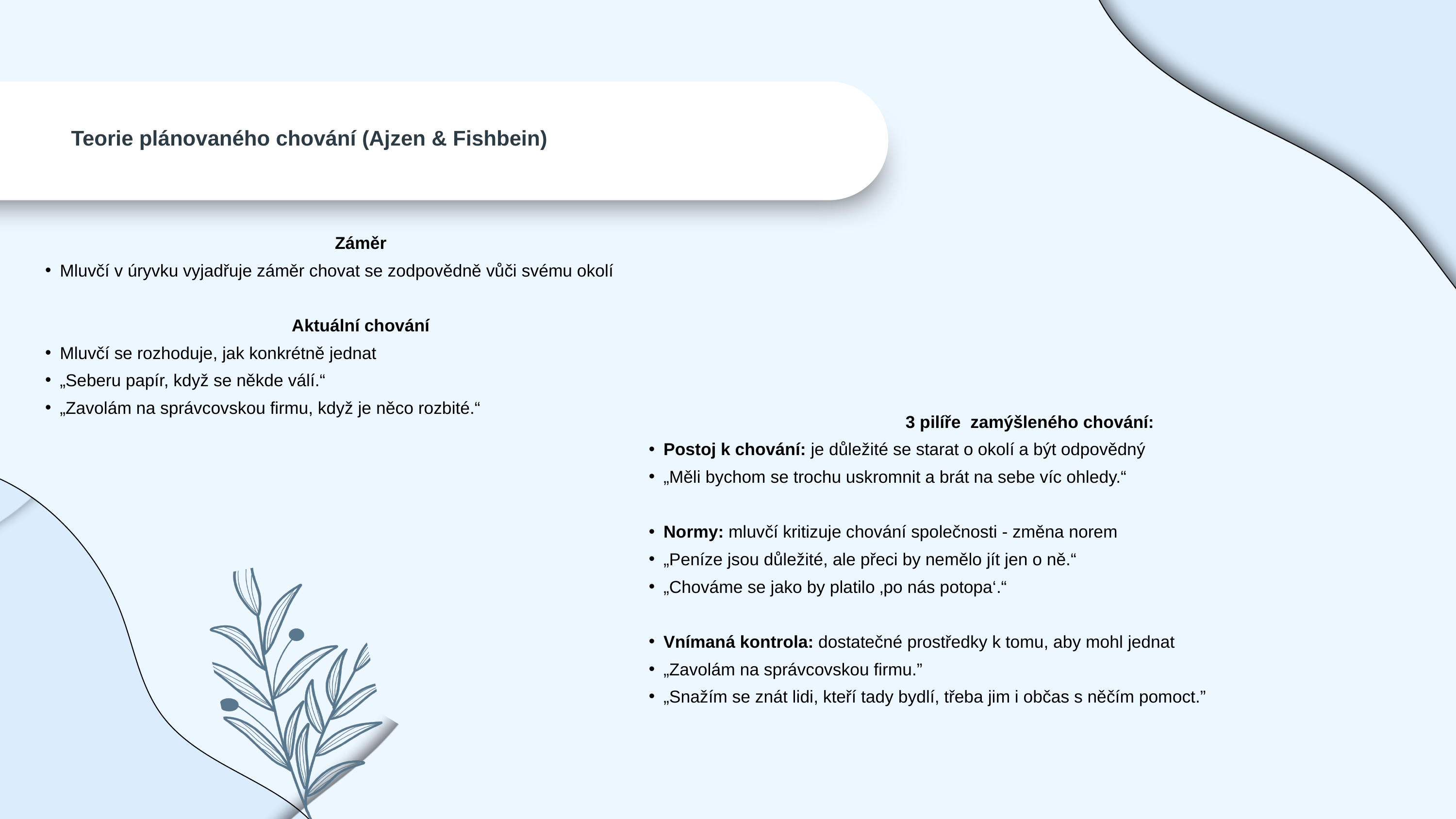

Teorie plánovaného chování (Ajzen & Fishbein)
Záměr
Mluvčí v úryvku vyjadřuje záměr chovat se zodpovědně vůči svému okolí

Aktuální chování
Mluvčí se rozhoduje, jak konkrétně jednat
„Seberu papír, když se někde válí.“
„Zavolám na správcovskou firmu, když je něco rozbité.“

3 pilíře  zamýšleného chování:
Postoj k chování: je důležité se starat o okolí a být odpovědný
„Měli bychom se trochu uskromnit a brát na sebe víc ohledy.“

Normy: mluvčí kritizuje chování společnosti - změna norem
„Peníze jsou důležité, ale přeci by nemělo jít jen o ně.“
„Chováme se jako by platilo ‚po nás potopa‘.“

Vnímaná kontrola: dostatečné prostředky k tomu, aby mohl jednat
„Zavolám na správcovskou firmu.”
„Snažím se znát lidi, kteří tady bydlí, třeba jim i občas s něčím pomoct.”